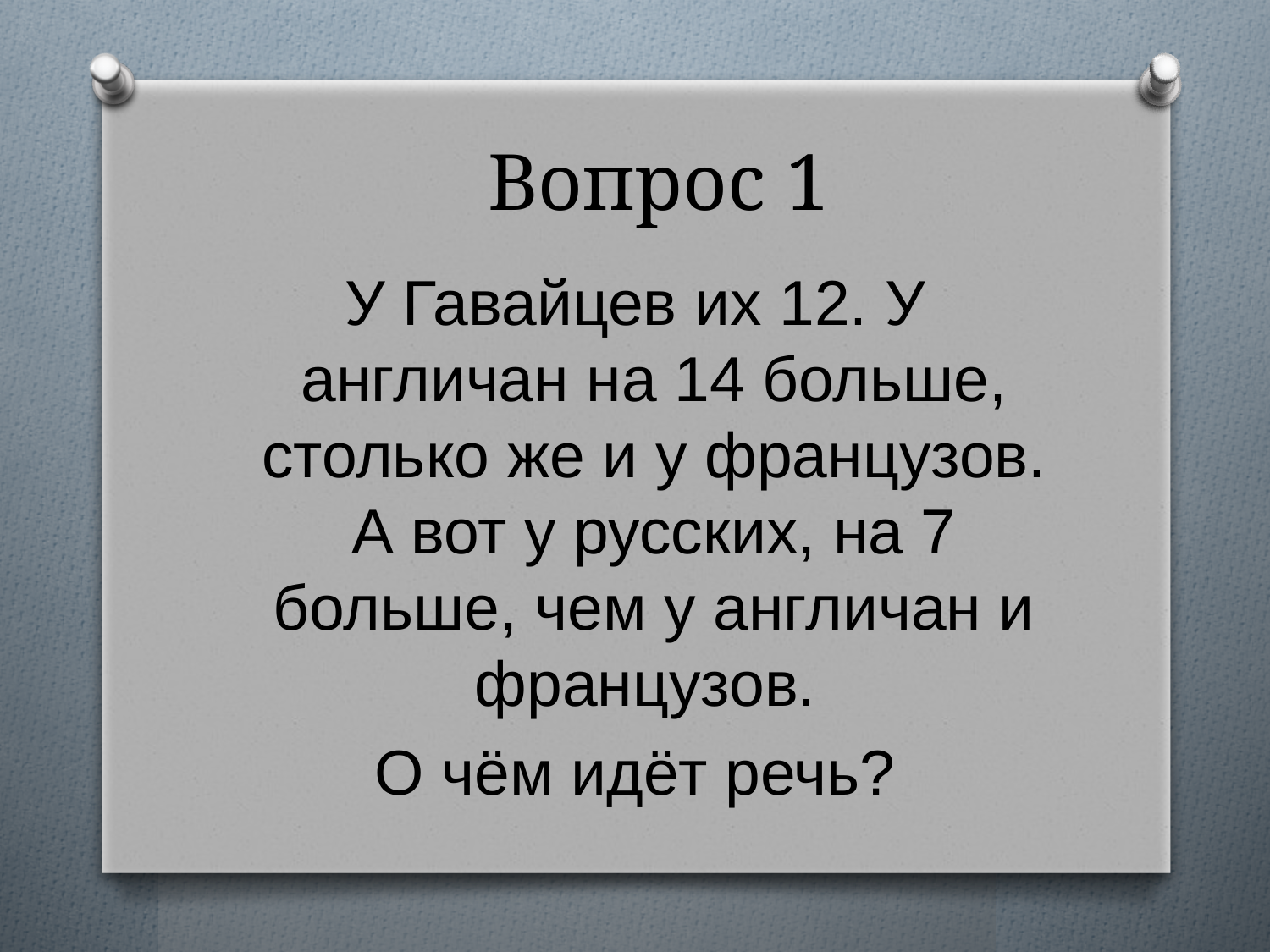

# Вопрос 1
У Гавайцев их 12. У англичан на 14 больше, столько же и у французов. А вот у русских, на 7 больше, чем у англичан и французов.
О чём идёт речь?